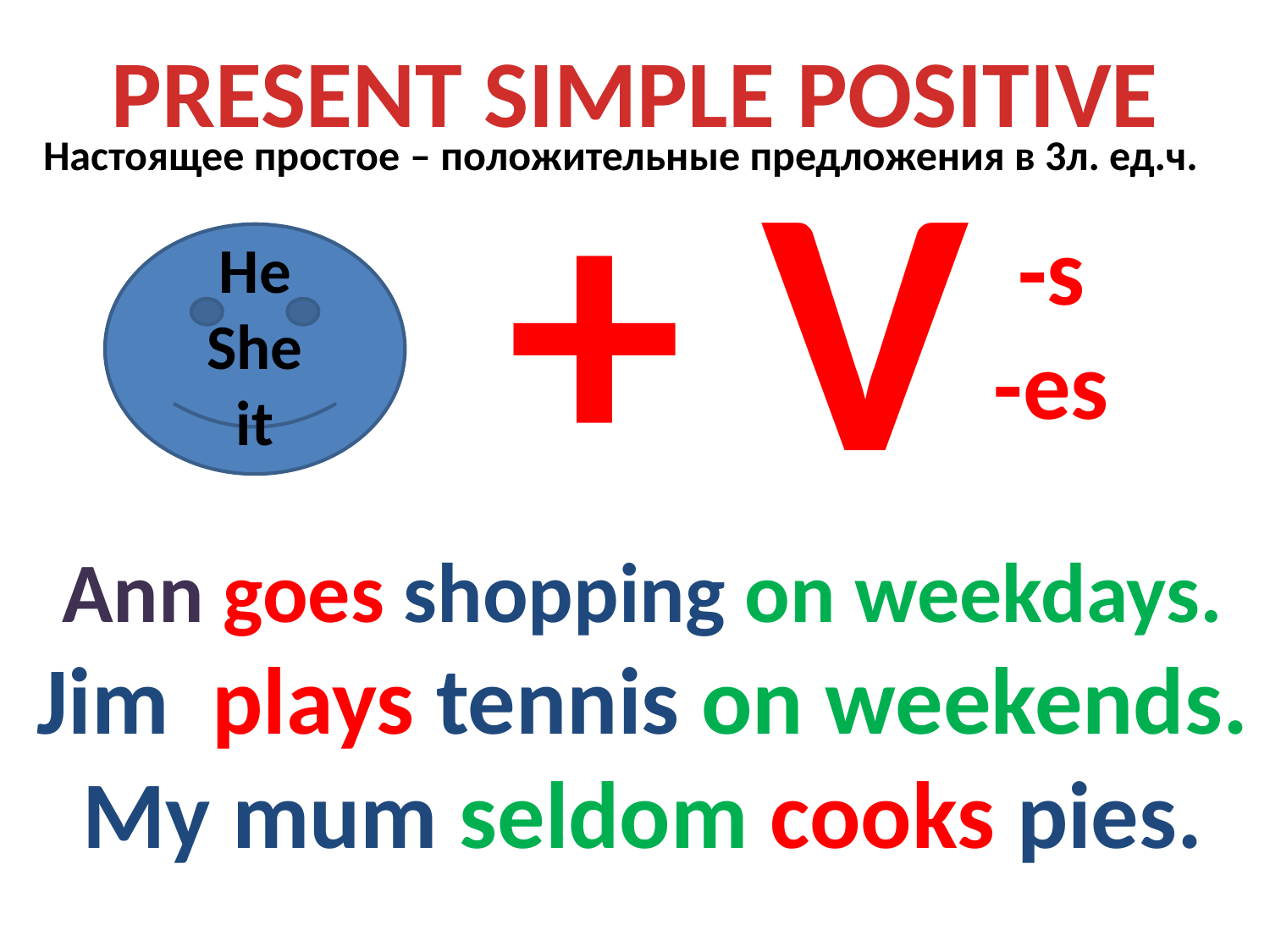

PRESENT SIMPLE POSITIVE
+ V
Настоящее простое – положительные предложения в 3л. ед.ч.
-s
-es
He
She
it

Ann goes shopping on weekdays.
Jim  plays tennis on weekends.
My mum seldom cooks pies.